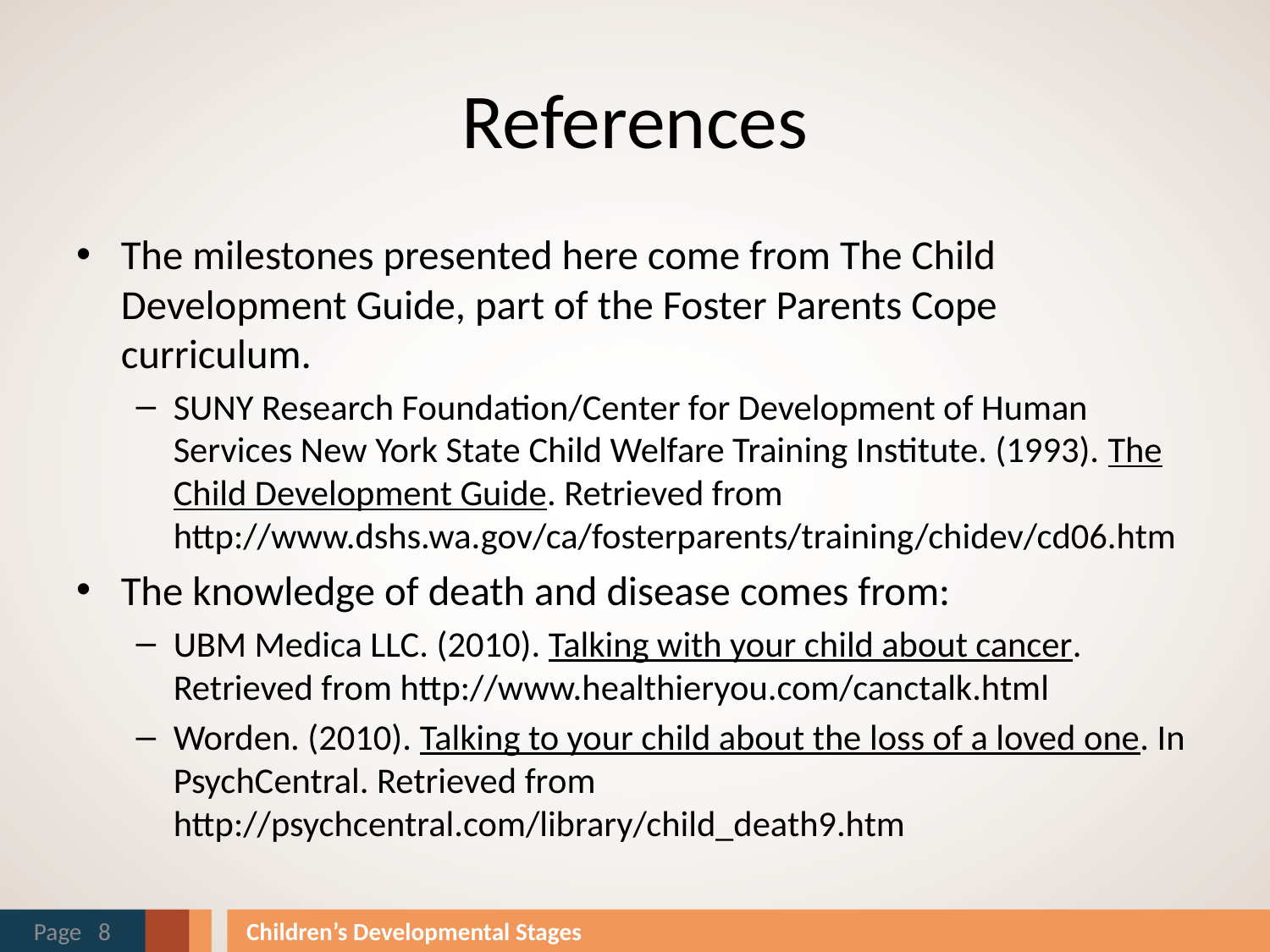

# References
The milestones presented here come from The Child Development Guide, part of the Foster Parents Cope curriculum.
SUNY Research Foundation/Center for Development of Human Services New York State Child Welfare Training Institute. (1993). The Child Development Guide. Retrieved from http://www.dshs.wa.gov/ca/fosterparents/training/chidev/cd06.htm
The knowledge of death and disease comes from:
UBM Medica LLC. (2010). Talking with your child about cancer. Retrieved from http://www.healthieryou.com/canctalk.html
Worden. (2010). Talking to your child about the loss of a loved one. In PsychCentral. Retrieved from http://psychcentral.com/library/child_death9.htm
Children’s Developmental Stages
Page   8